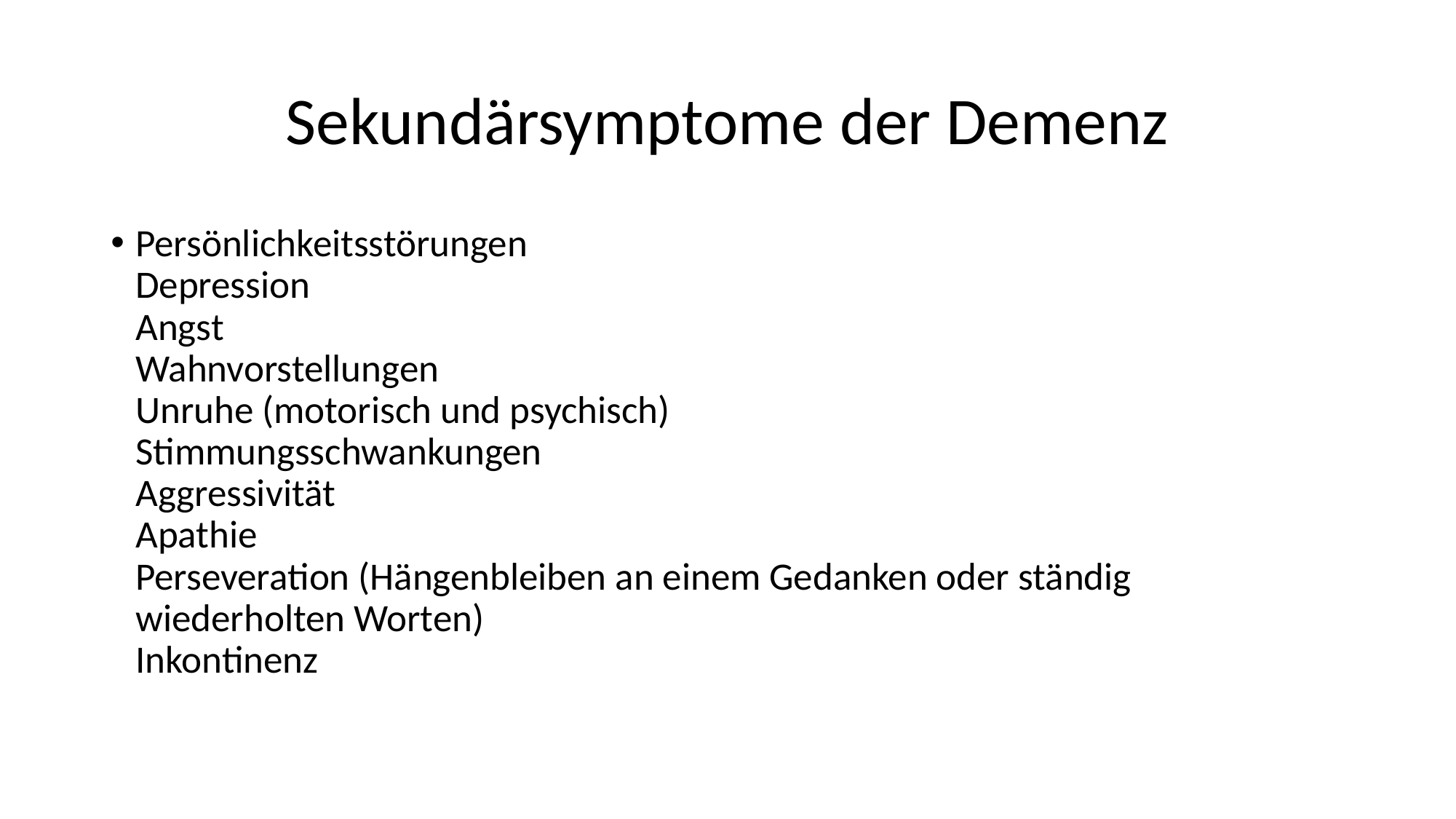

# Sekundärsymptome der Demenz
Persönlichkeitsstörungen
Depression
Angst
Wahnvorstellungen
Unruhe (motorisch und psychisch)
Stimmungsschwankungen
Aggressivität
Apathie
Perseveration (Hängenbleiben an einem Gedanken oder ständig wiederholten Worten)
Inkontinenz